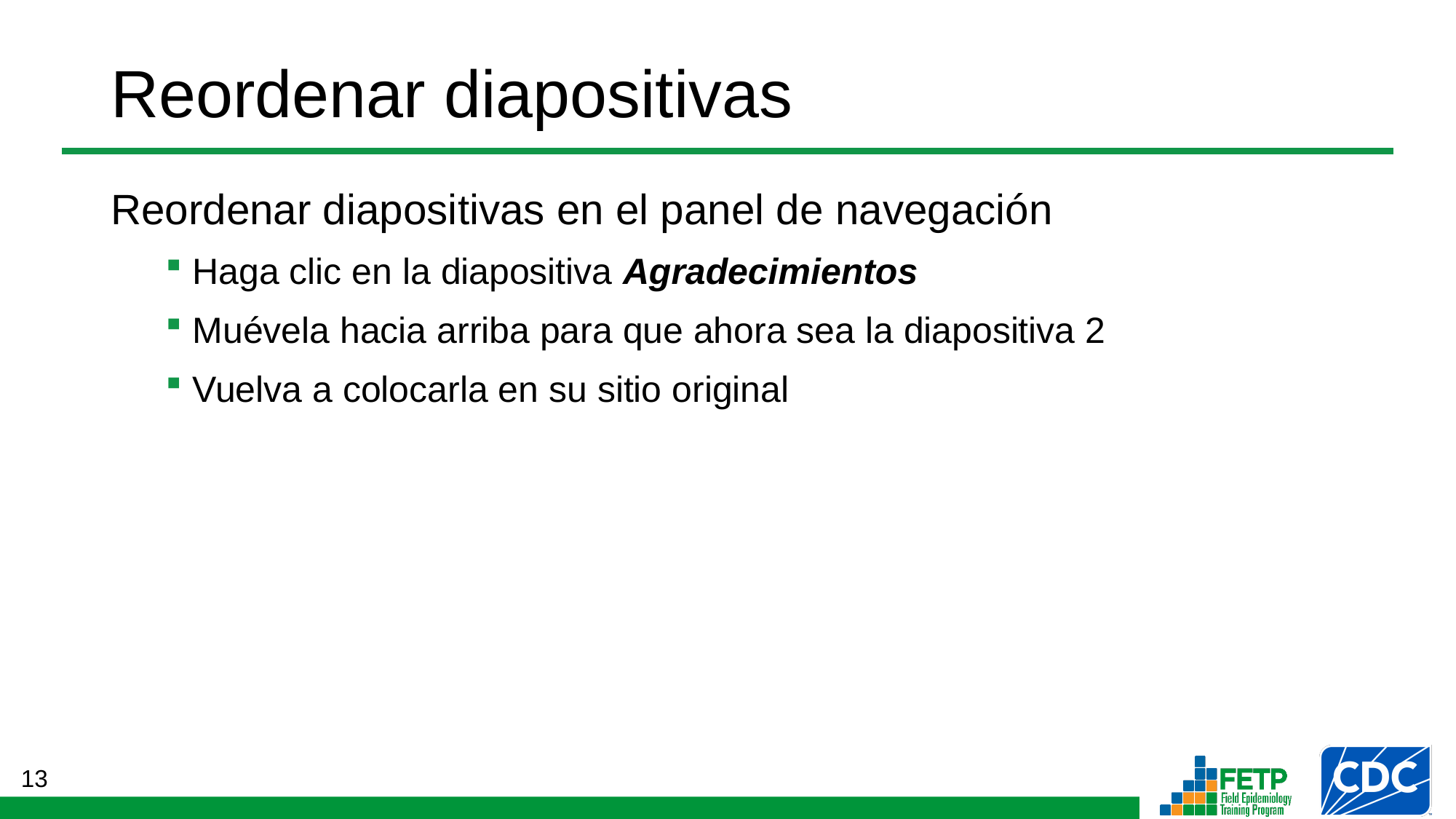

# Reordenar diapositivas
Reordenar diapositivas en el panel de navegación
Haga clic en la diapositiva Agradecimientos
Muévela hacia arriba para que ahora sea la diapositiva 2
Vuelva a colocarla en su sitio original